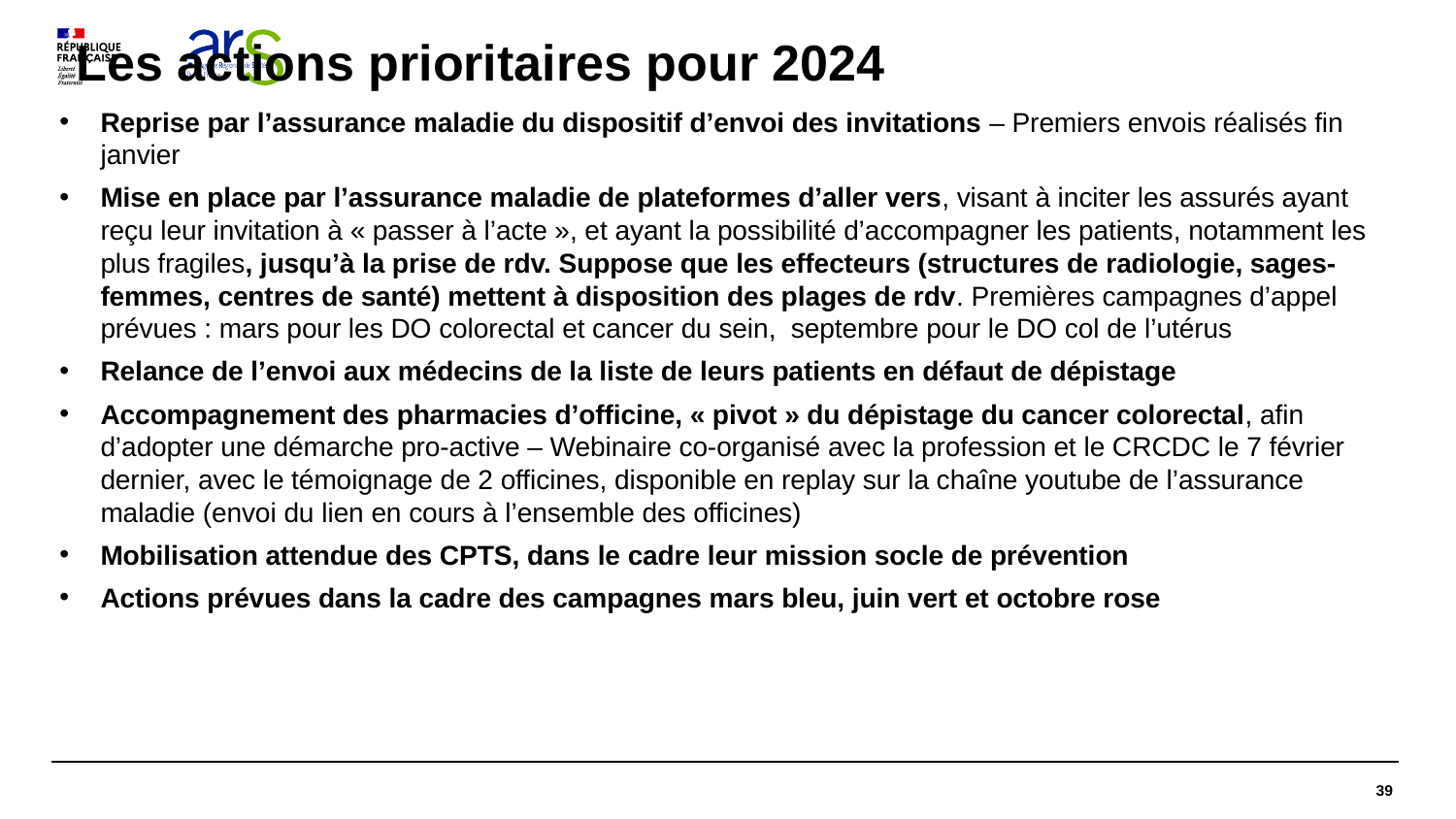

# Les actions prioritaires pour 2024
Reprise par l’assurance maladie du dispositif d’envoi des invitations – Premiers envois réalisés fin janvier
Mise en place par l’assurance maladie de plateformes d’aller vers, visant à inciter les assurés ayant reçu leur invitation à « passer à l’acte », et ayant la possibilité d’accompagner les patients, notamment les plus fragiles, jusqu’à la prise de rdv. Suppose que les effecteurs (structures de radiologie, sages-femmes, centres de santé) mettent à disposition des plages de rdv. Premières campagnes d’appel prévues : mars pour les DO colorectal et cancer du sein,  septembre pour le DO col de l’utérus
Relance de l’envoi aux médecins de la liste de leurs patients en défaut de dépistage
Accompagnement des pharmacies d’officine, « pivot » du dépistage du cancer colorectal, afin d’adopter une démarche pro-active – Webinaire co-organisé avec la profession et le CRCDC le 7 février dernier, avec le témoignage de 2 officines, disponible en replay sur la chaîne youtube de l’assurance maladie (envoi du lien en cours à l’ensemble des officines)
Mobilisation attendue des CPTS, dans le cadre leur mission socle de prévention
Actions prévues dans la cadre des campagnes mars bleu, juin vert et octobre rose
39